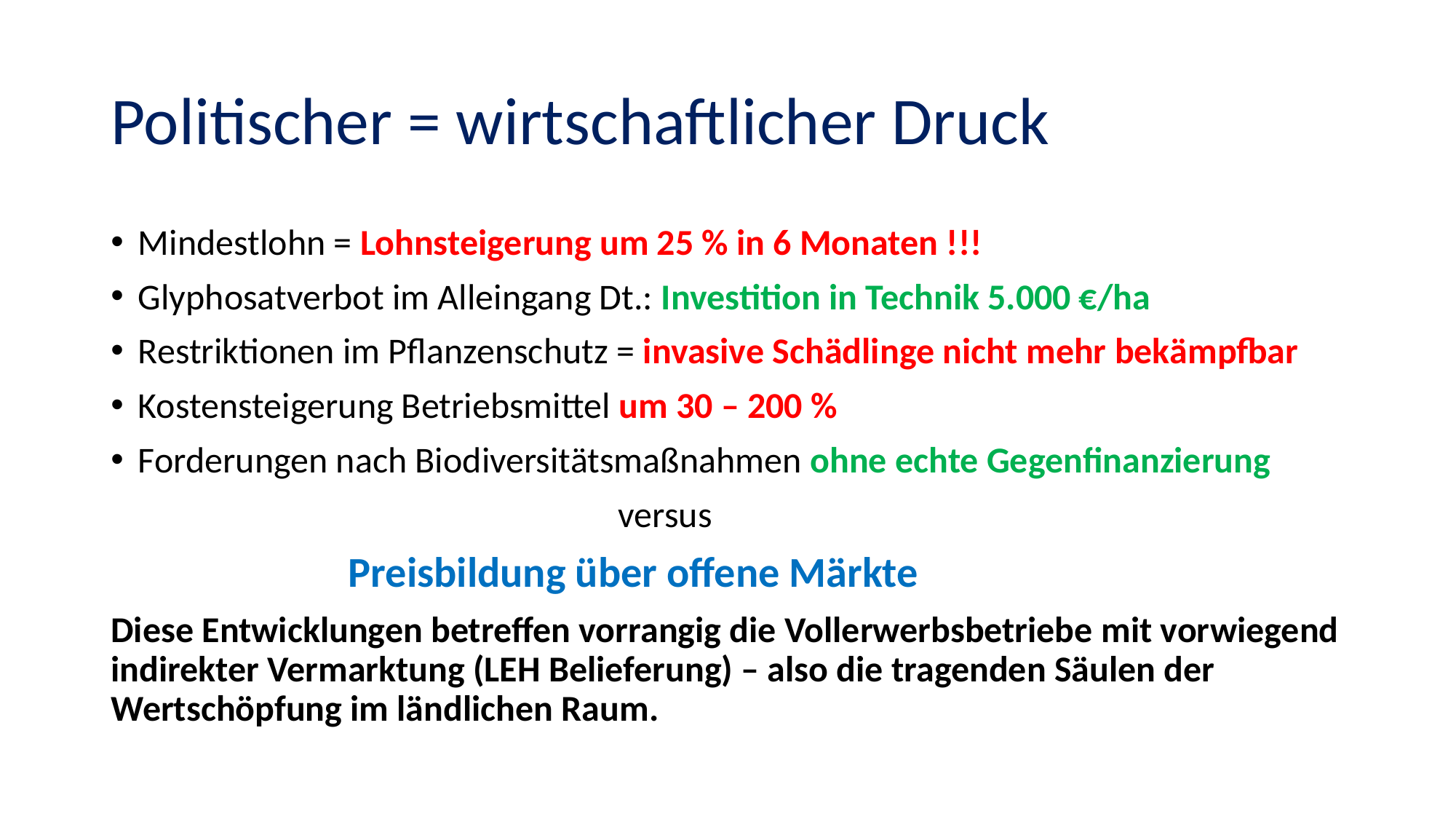

# Politischer = wirtschaftlicher Druck
Mindestlohn = Lohnsteigerung um 25 % in 6 Monaten !!!
Glyphosatverbot im Alleingang Dt.: Investition in Technik 5.000 €/ha
Restriktionen im Pflanzenschutz = invasive Schädlinge nicht mehr bekämpfbar
Kostensteigerung Betriebsmittel um 30 – 200 %
Forderungen nach Biodiversitätsmaßnahmen ohne echte Gegenfinanzierung
                                                              versus
		  Preisbildung über offene Märkte
Diese Entwicklungen betreffen vorrangig die Vollerwerbsbetriebe mit vorwiegend indirekter Vermarktung (LEH Belieferung) – also die tragenden Säulen der Wertschöpfung im ländlichen Raum.